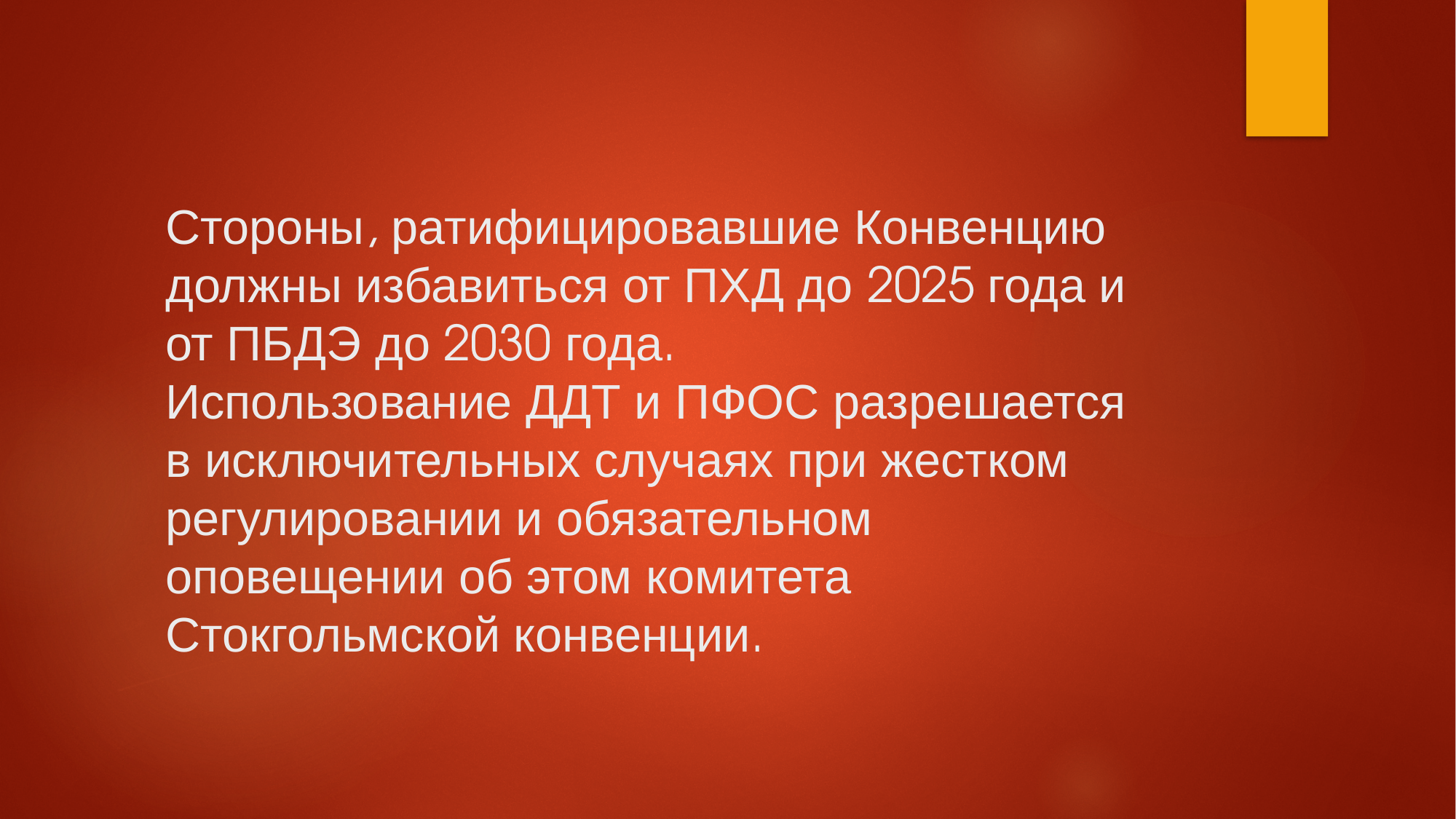

# Стороны, ратифицировавшие Конвенцию должны избавиться от ПХД до 2025 года и от ПБДЭ до 2030 года. Использование ДДТ и ПФОС разрешается в исключительных случаях при жестком регулировании и обязательном оповещении об этом комитета Стокгольмской конвенции.